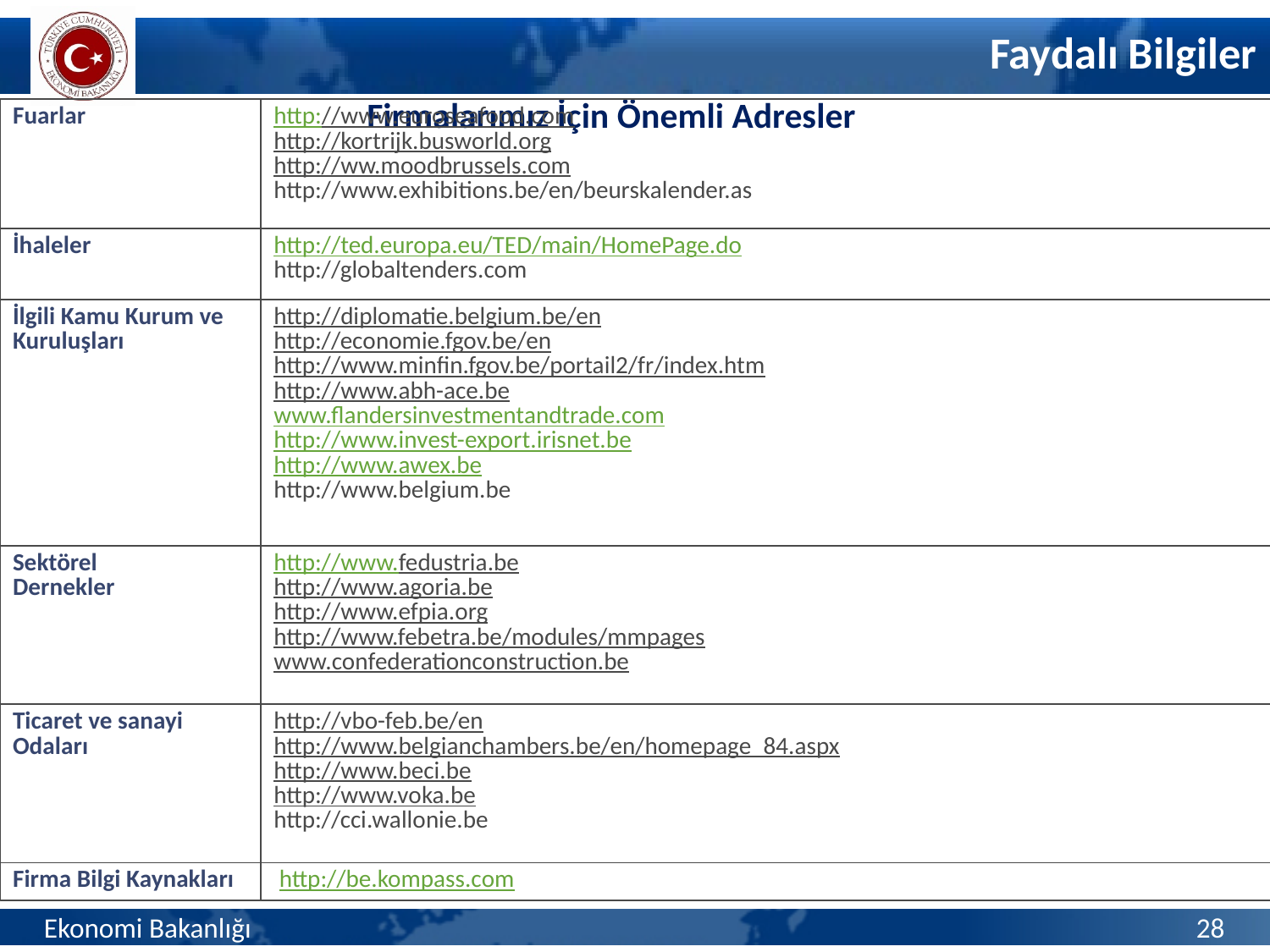

# Faydalı Bilgiler
Firmalarımız İçin Önemli Adresler

| Fuarlar | http://www.euroseafood.com http://kortrijk.busworld.org http://ww.moodbrussels.com http://www.exhibitions.be/en/beurskalender.as |
| --- | --- |
| İhaleler | http://ted.europa.eu/TED/main/HomePage.do http://globaltenders.com |
| İlgili Kamu Kurum ve Kuruluşları | http://diplomatie.belgium.be/en http://economie.fgov.be/en http://www.minfin.fgov.be/portail2/fr/index.htm http://www.abh-ace.be www.flandersinvestmentandtrade.com http://www.invest-export.irisnet.be http://www.awex.be http://www.belgium.be |
| Sektörel Dernekler | http://www.fedustria.be http://www.agoria.be http://www.efpia.org http://www.febetra.be/modules/mmpages www.confederationconstruction.be |
| Ticaret ve sanayi Odaları | http://vbo-feb.be/en http://www.belgianchambers.be/en/homepage\_84.aspx http://www.beci.be http://www.voka.be http://cci.wallonie.be |
| Firma Bilgi Kaynakları | http://be.kompass.com |
Ekonomi Bakanlığı
28